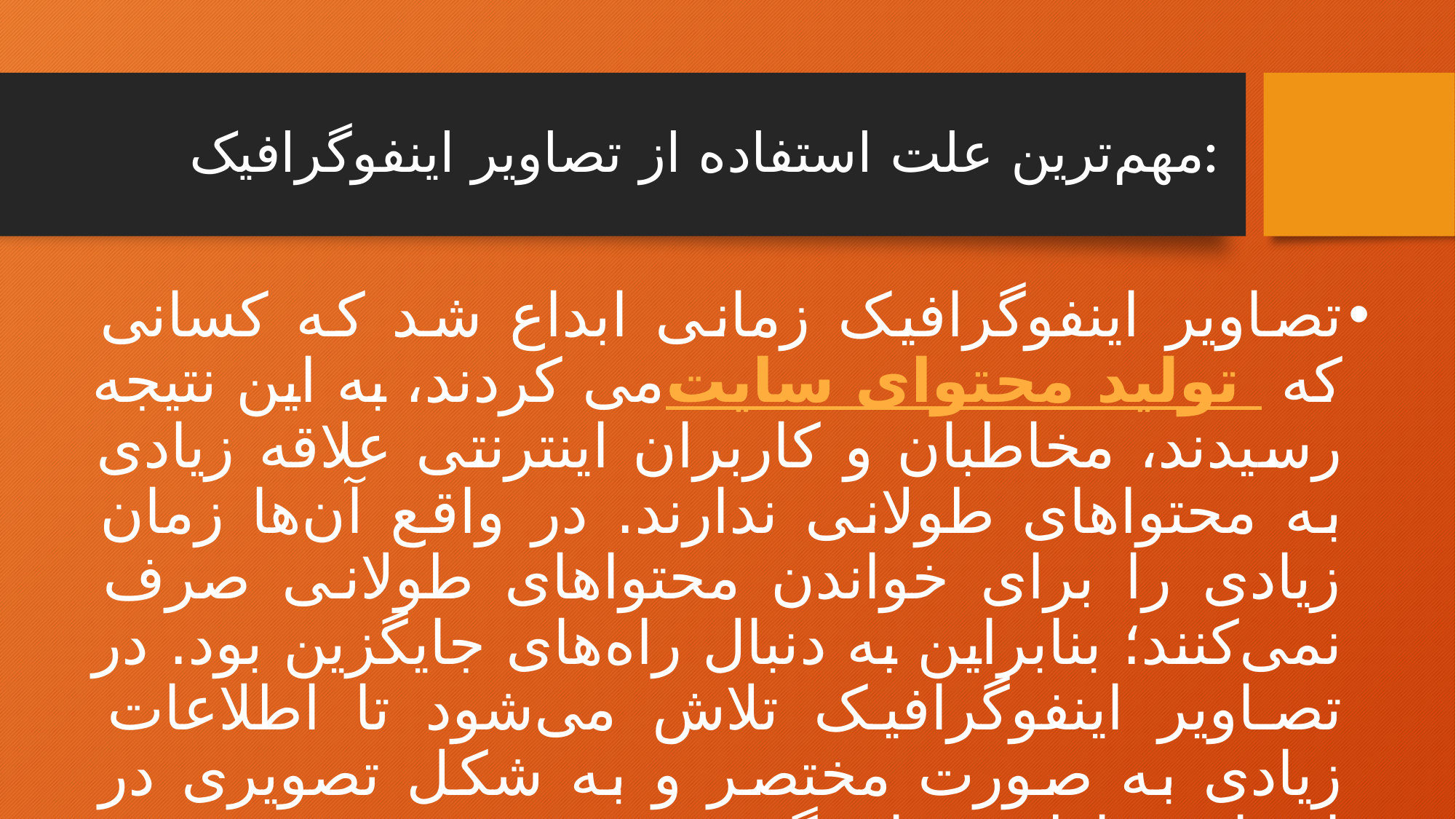

# مهم‌ترین علت استفاده از تصاویر اینفوگرافیک:
تصاویر اینفوگرافیک زمانی ابداع شد که کسانی که تولید محتوای سایت می کردند، به این نتیجه رسیدند، مخاطبان و کاربران اینترنتی علاقه زیادی به محتواهای طولانی ندارند. در واقع آن‌ها زمان زیادی را برای خواندن محتواهای طولانی صرف نمی‌کنند؛ بنابراین به دنبال راه‌های جایگزین بود. در تصاویر اینفوگرافیک تلاش می‌شود تا اطلاعات زیادی به صورت مختصر و به شکل تصویری در اختیار مخاطب قرار بگیرد.